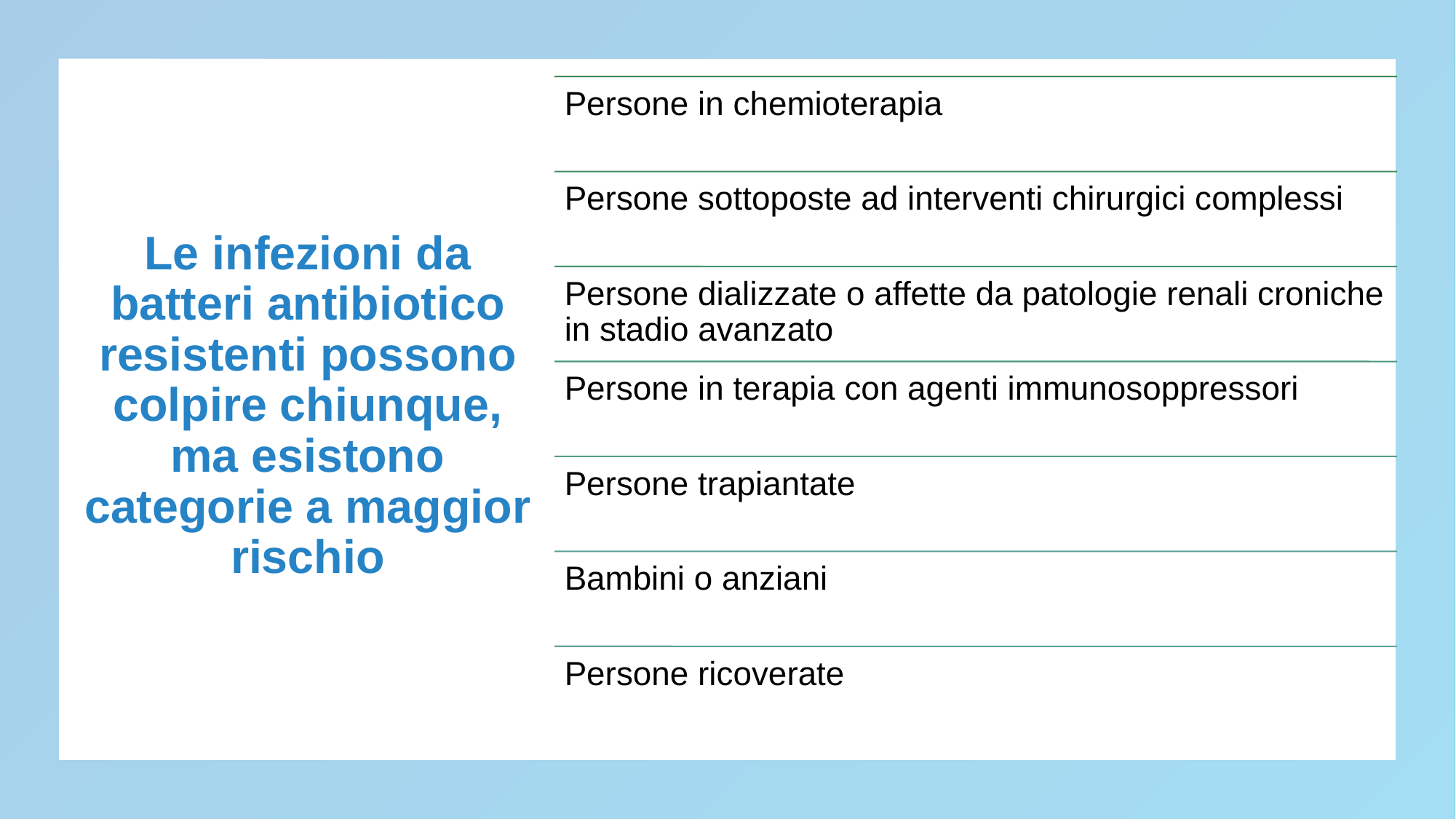

# Le infezioni da batteri antibiotico resistenti possono colpire chiunque, ma esistono categorie a maggior rischio
Persone in chemioterapia
Persone sottoposte ad interventi chirurgici complessi
Persone dializzate o affette da patologie renali croniche in stadio avanzato
Persone in terapia con agenti immunosoppressori
Persone trapiantate
Bambini o anziani
Persone ricoverate